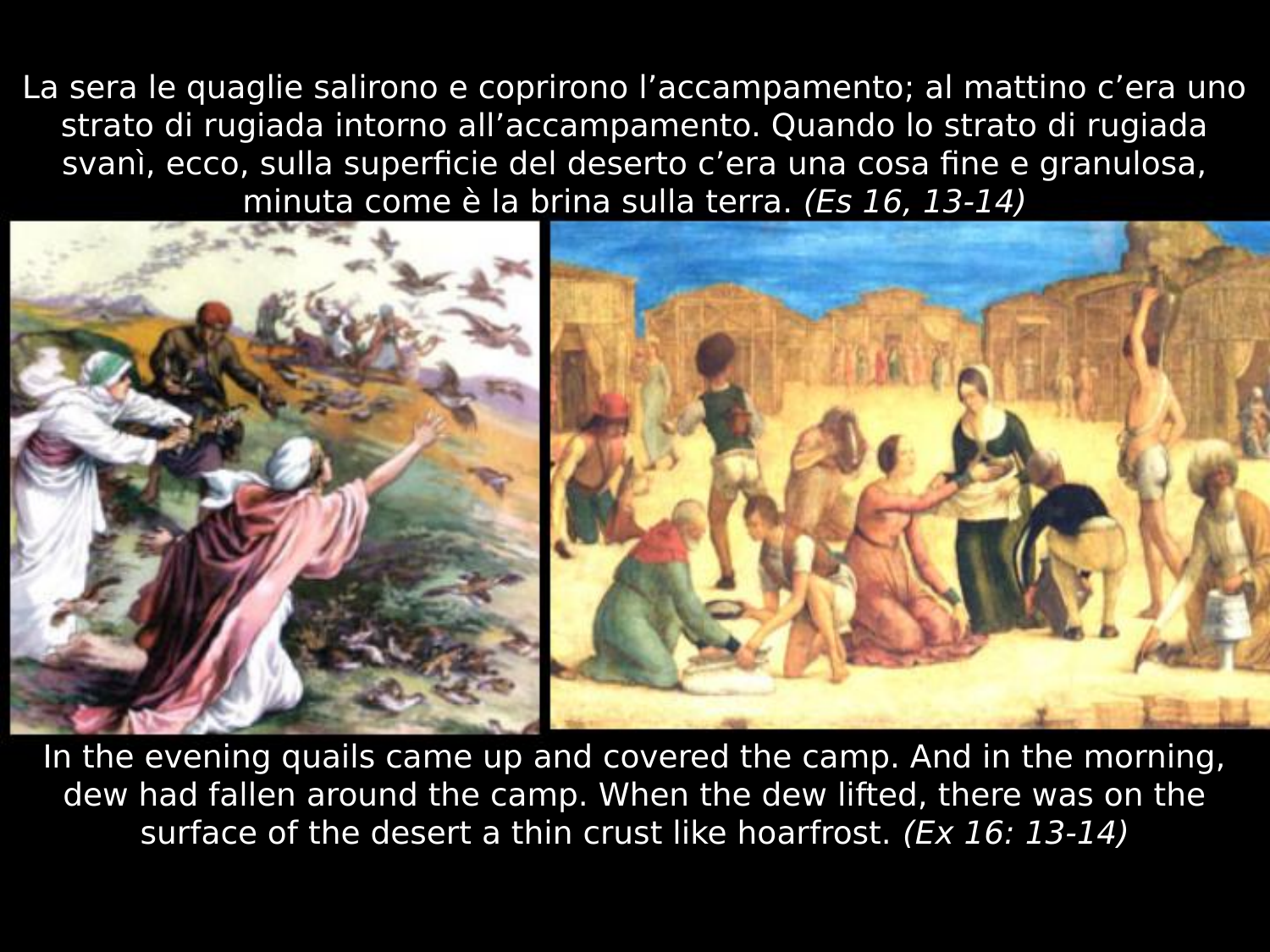

# La sera le quaglie salirono e coprirono l’accampamento; al mattino c’era uno strato di rugiada intorno all’accampamento. Quando lo strato di rugiada svanì, ecco, sulla superficie del deserto c’era una cosa fine e granulosa, minuta come è la brina sulla terra. (Es 16, 13-14)
In the evening quails came up and covered the camp. And in the morning, dew had fallen around the camp. When the dew lifted, there was on the surface of the desert a thin crust like hoarfrost. (Ex 16: 13-14)